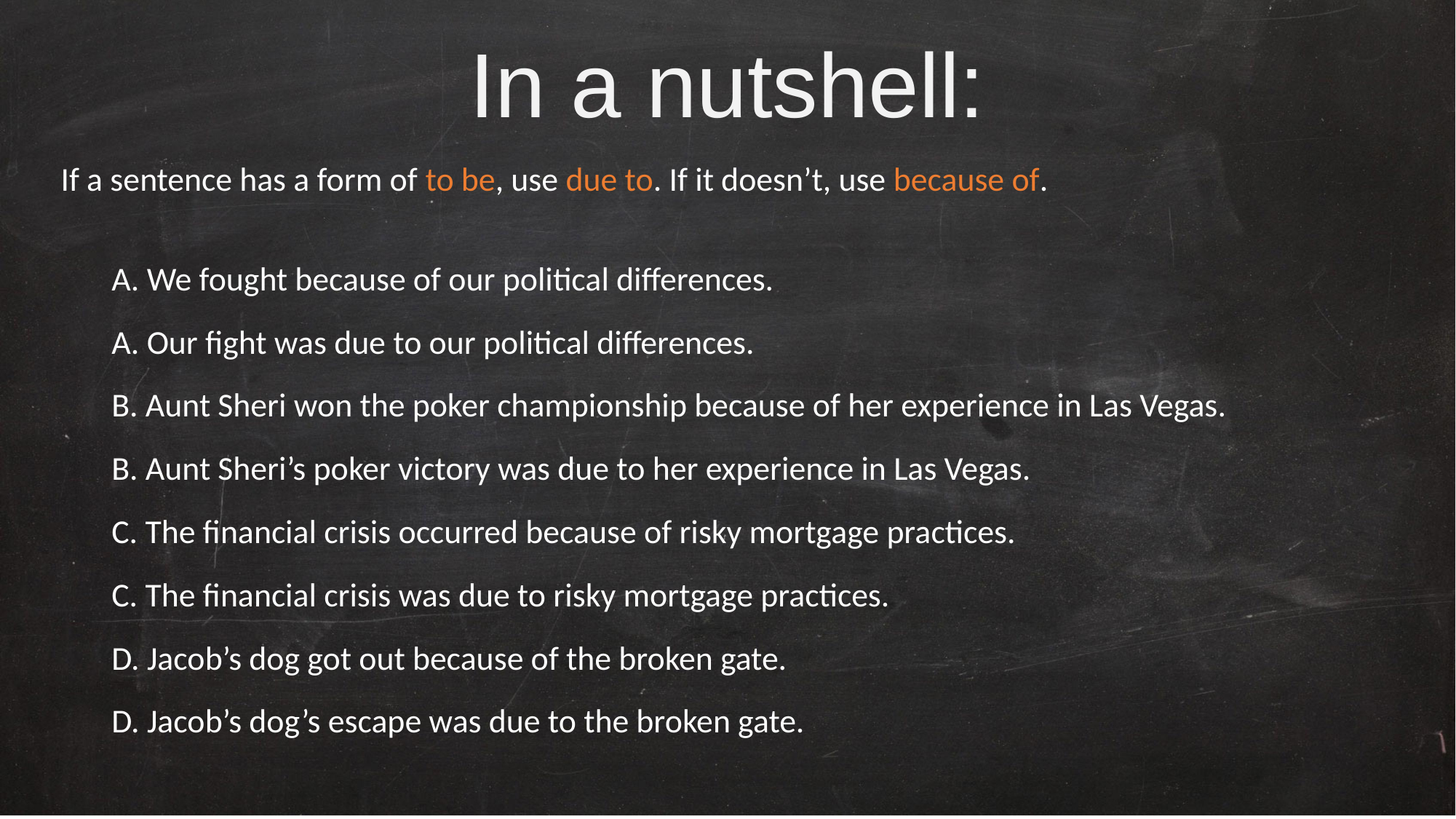

# In a nutshell:
If a sentence has a form of to be, use due to. If it doesn’t, use because of.
A. We fought because of our political differences.
A. Our fight was due to our political differences.
B. Aunt Sheri won the poker championship because of her experience in Las Vegas.
B. Aunt Sheri’s poker victory was due to her experience in Las Vegas.
C. The financial crisis occurred because of risky mortgage practices.
C. The financial crisis was due to risky mortgage practices.
D. Jacob’s dog got out because of the broken gate.
D. Jacob’s dog’s escape was due to the broken gate.